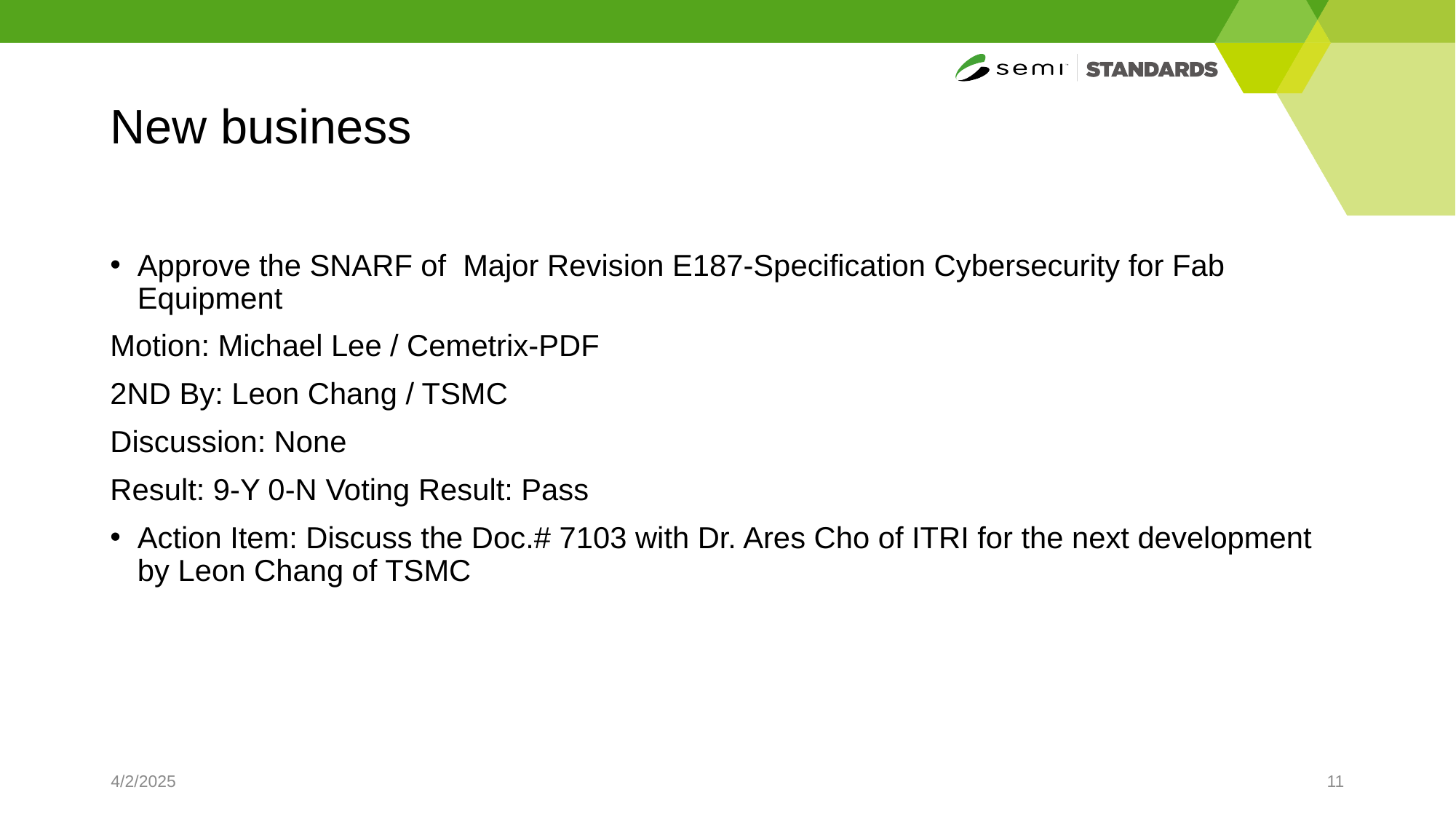

# New business
Approve the SNARF of  Major Revision E187-Specification Cybersecurity for Fab Equipment
Motion: Michael Lee / Cemetrix-PDF
2ND By: Leon Chang / TSMC
Discussion: None
Result: 9-Y 0-N Voting Result: Pass
Action Item: Discuss the Doc.# 7103 with Dr. Ares Cho of ITRI for the next development by Leon Chang of TSMC

4/2/2025

11